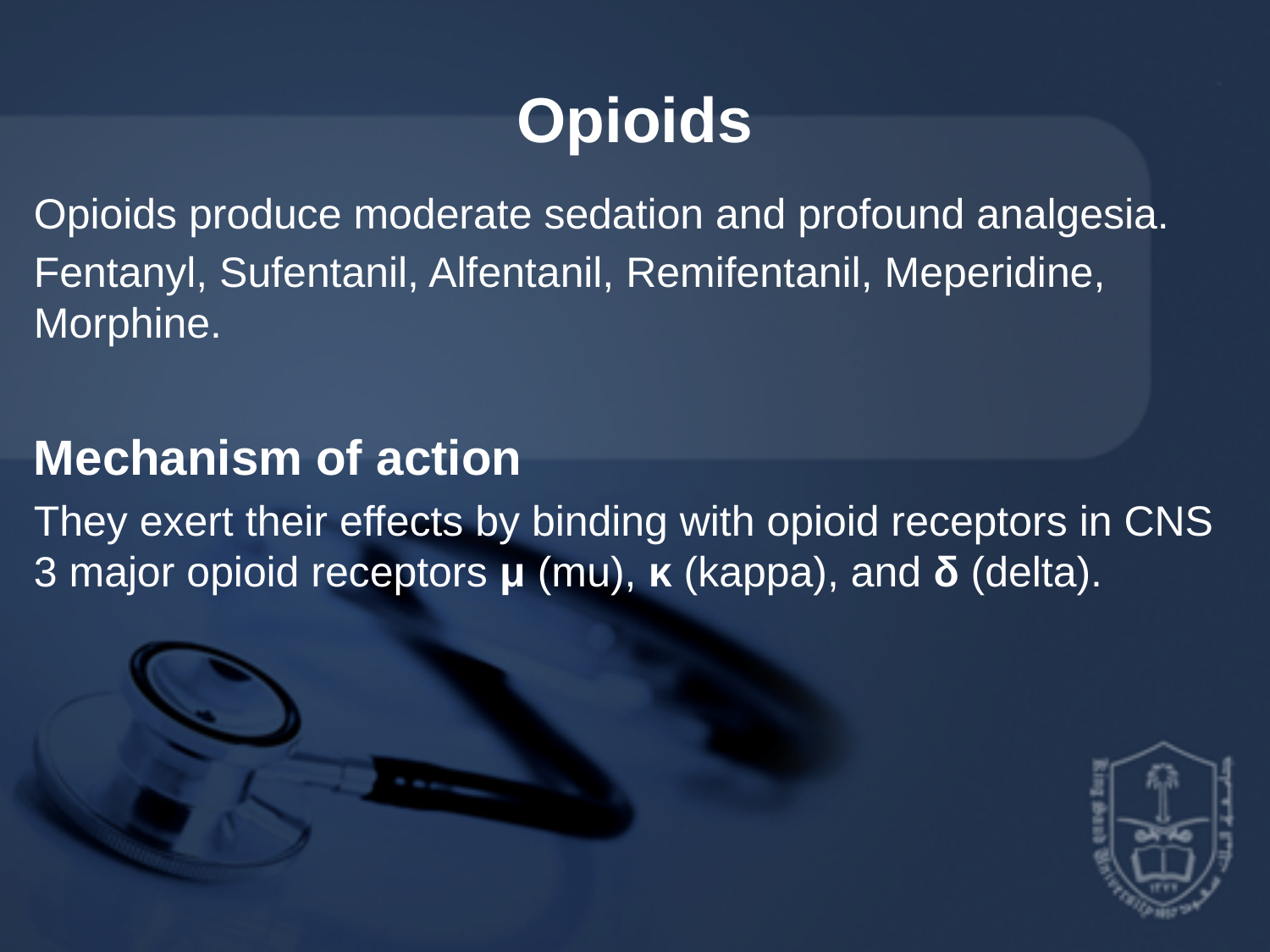

# Opioids
Opioids produce moderate sedation and profound analgesia.
Fentanyl, Sufentanil, Alfentanil, Remifentanil, Meperidine, Morphine.

Mechanism of action
They exert their effects by binding with opioid receptors in CNS  3 major opioid receptors μ (mu), κ (kappa), and δ (delta).